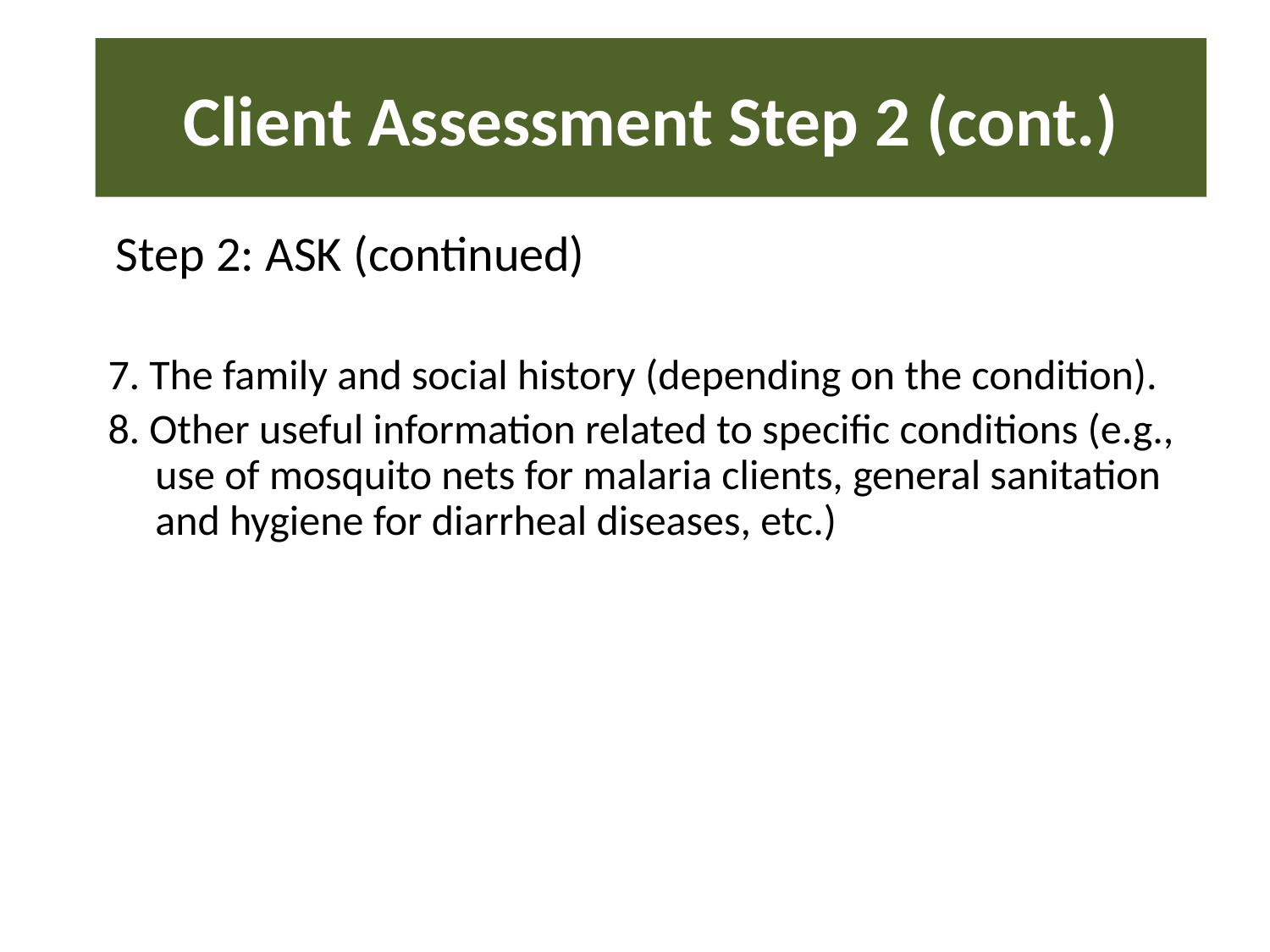

# Client Assessment Step 2 (cont.)
Step 2: ASK (continued)

7. The family and social history (depending on the condition).
8. Other useful information related to specific conditions (e.g., use of mosquito nets for malaria clients, general sanitation and hygiene for diarrheal diseases, etc.)